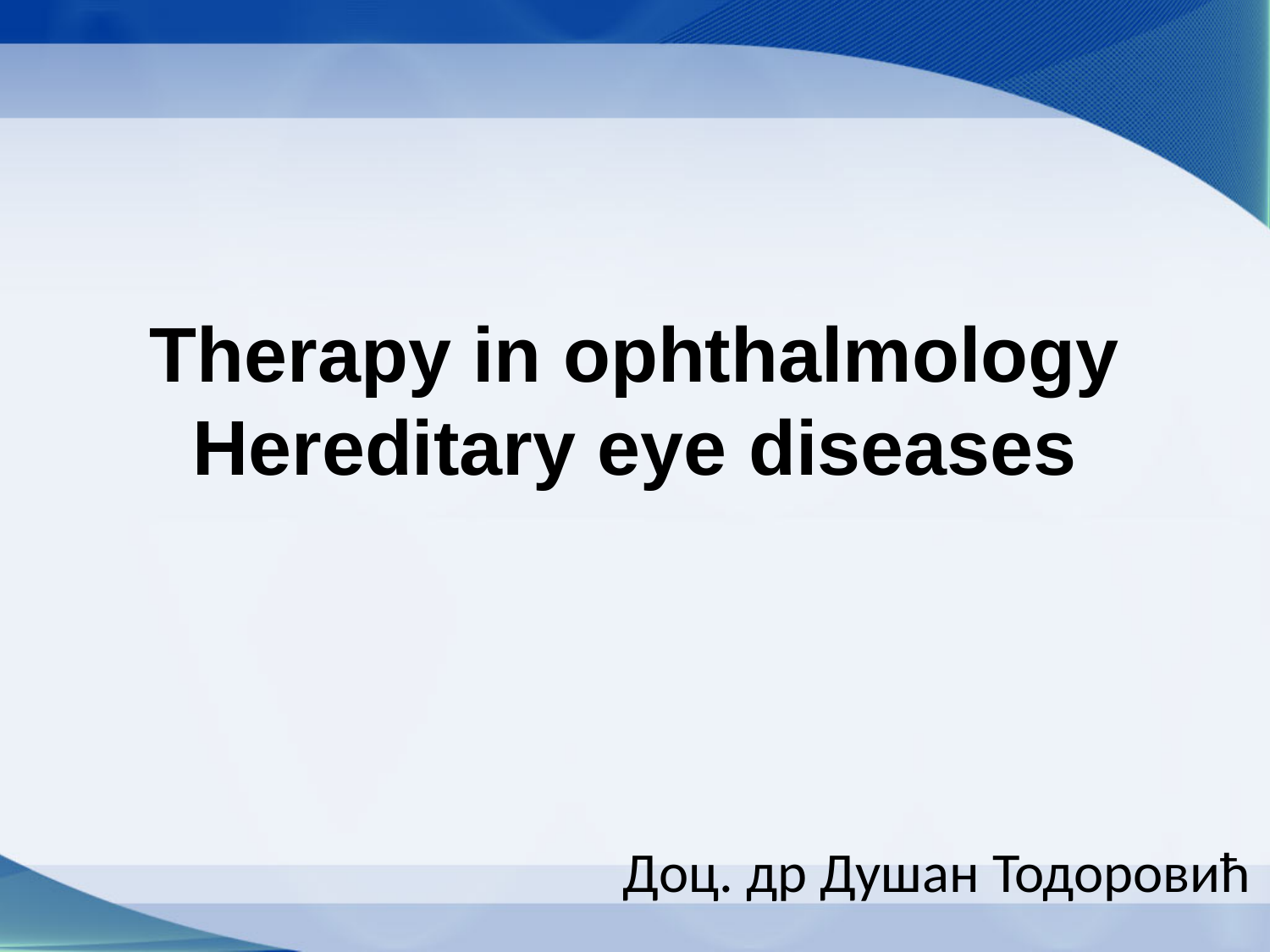

# Therapy in ophthalmology Hereditary eye diseases
Доц. др Душан Тодоровић